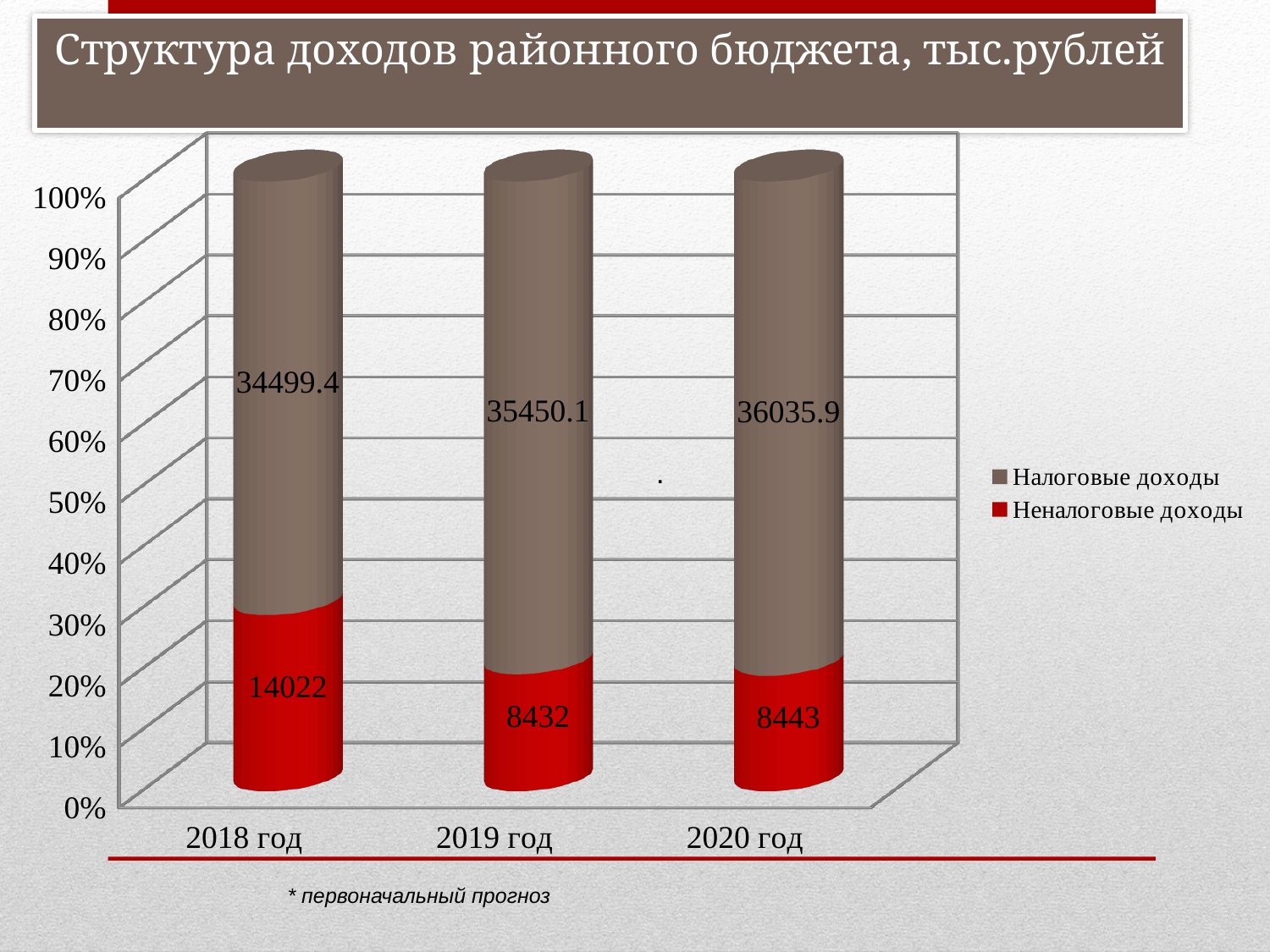

Структура доходов районного бюджета, тыс.рублей

[unsupported chart]

.
* первоначальный прогноз